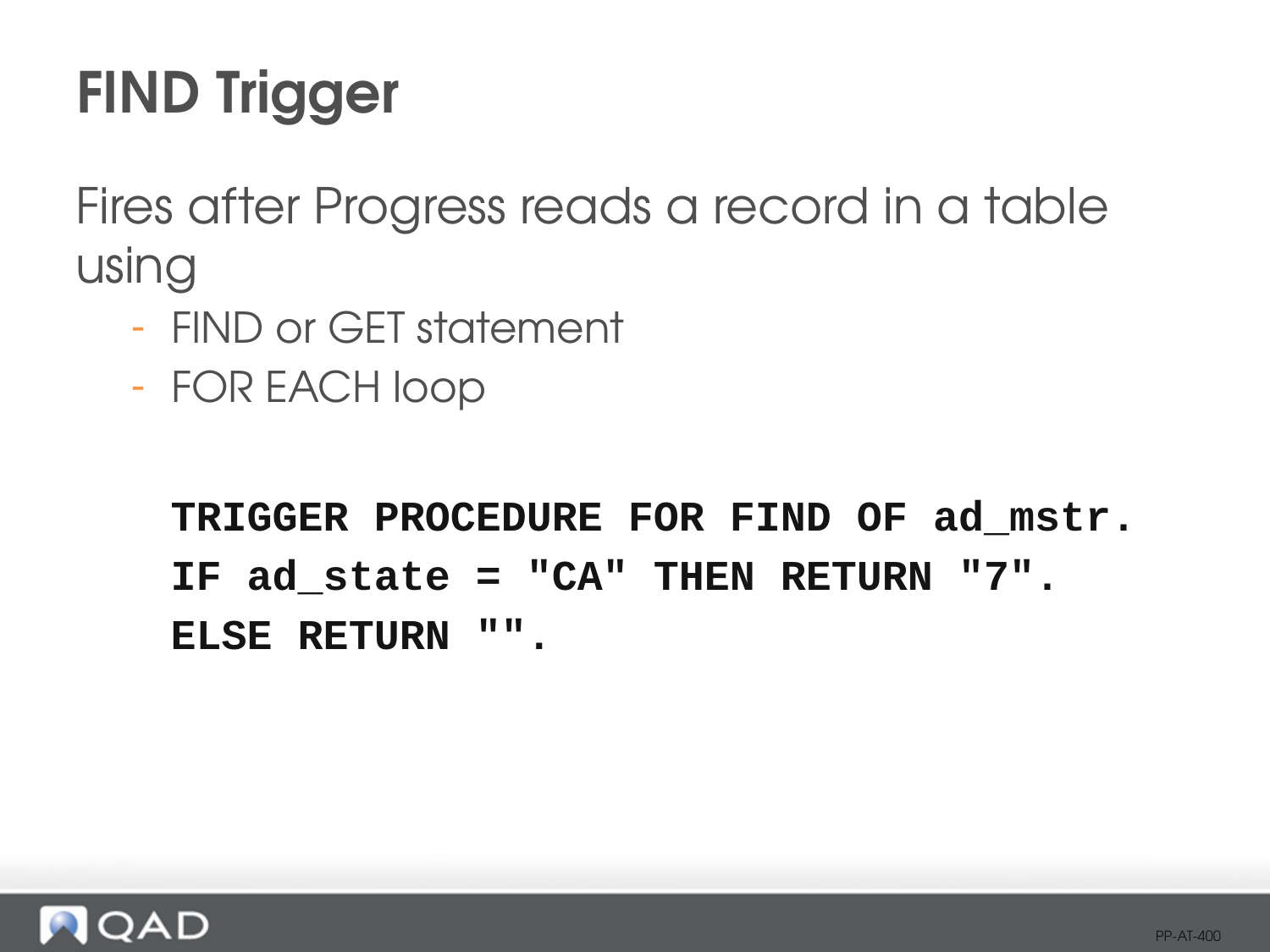

# FIND Trigger
Fires after Progress reads a record in a table using
FIND or GET statement
FOR EACH loop

TRIGGER PROCEDURE FOR FIND OF ad_mstr.
IF ad_state = "CA" THEN RETURN "7".
ELSE RETURN "".

PP-AT-400